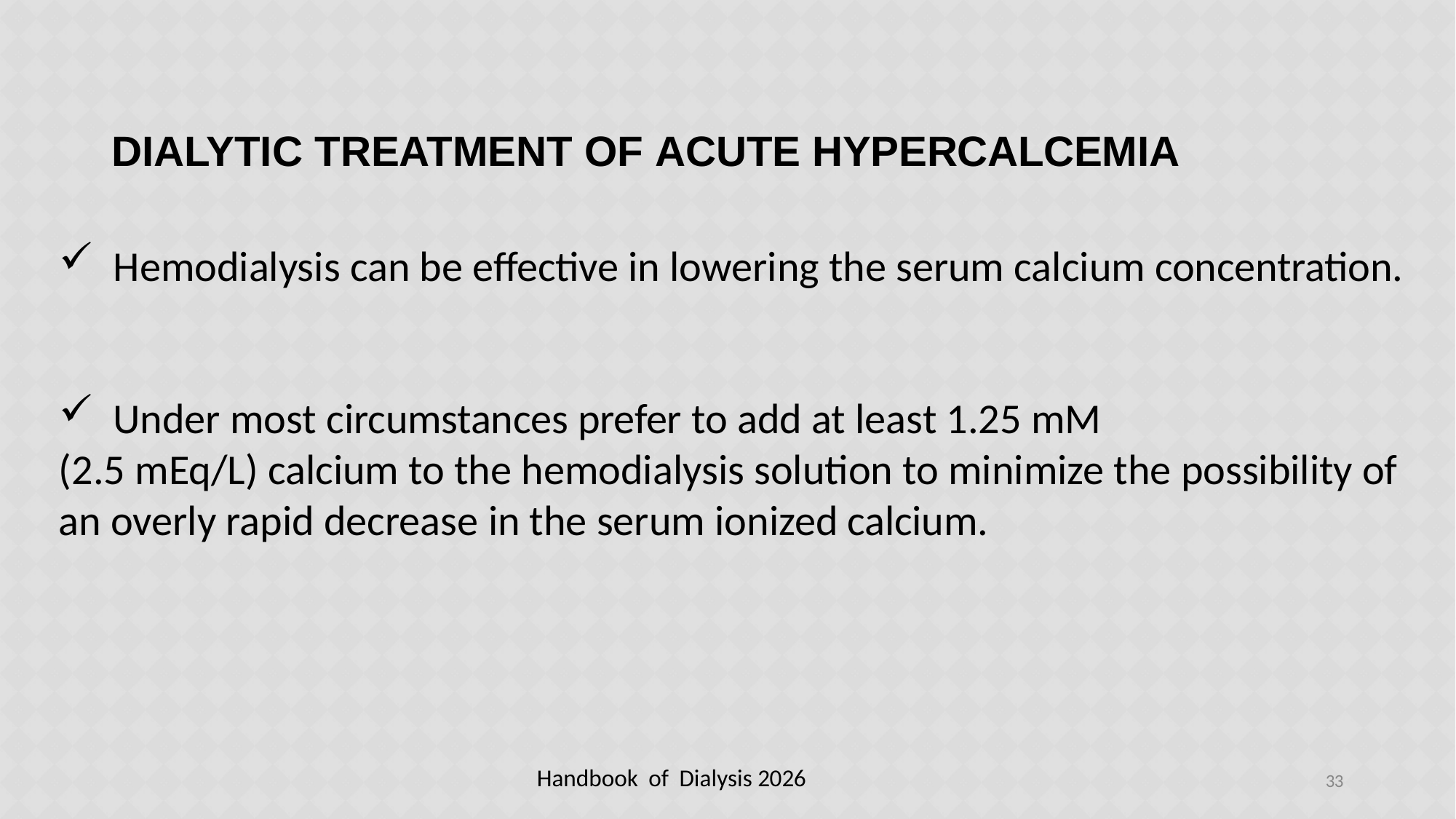

# Dialytic treatment of acute hypercalcemia
Hemodialysis can be effective in lowering the serum calcium concentration.

Under most circumstances prefer to add at least 1.25 mM
(2.5 mEq/L) calcium to the hemodialysis solution to minimize the possibility of an overly rapid decrease in the serum ionized calcium.
Handbook of Dialysis 2026
33